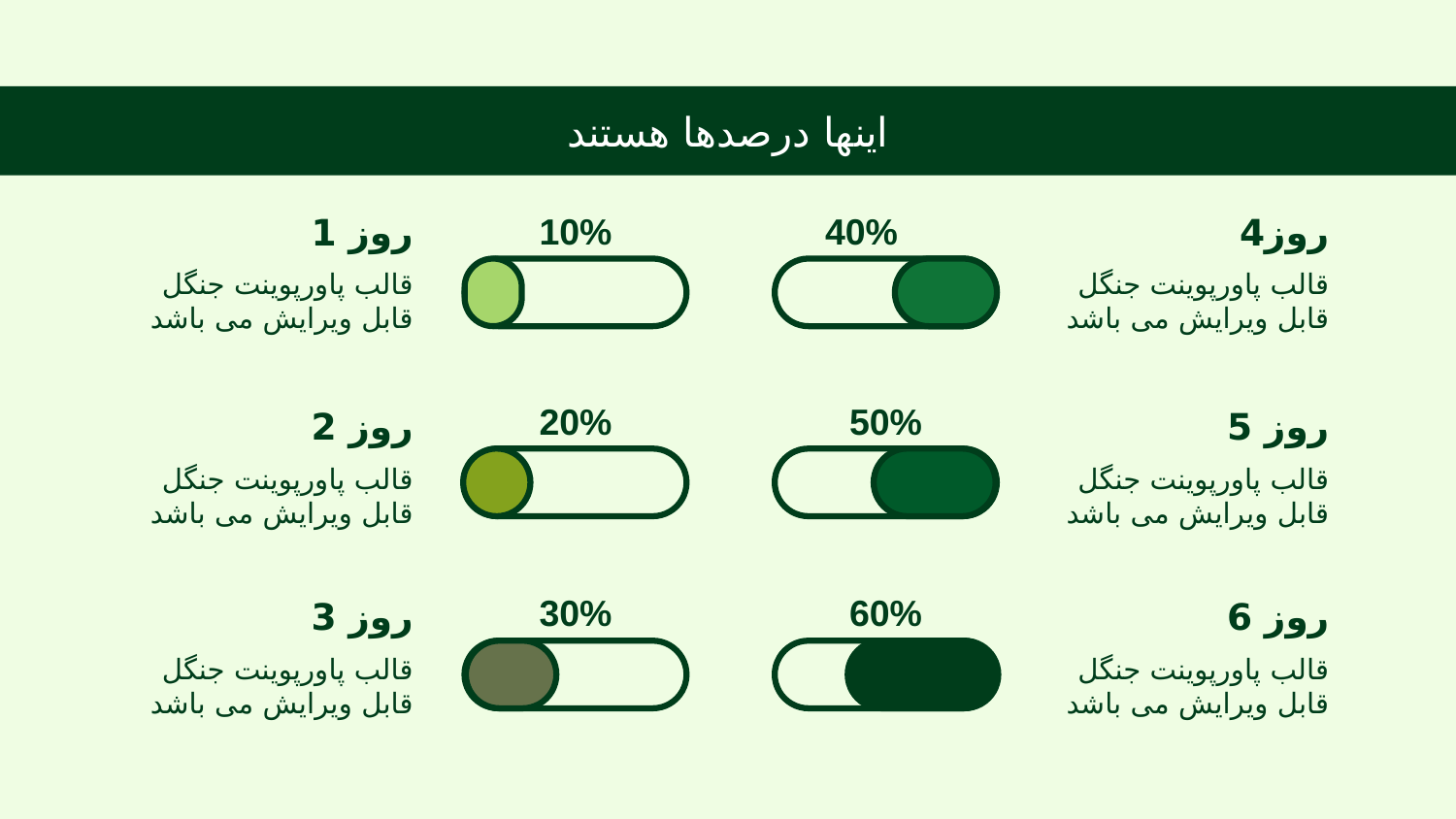

# اینها درصدها هستند
10%
40%
روز 1
روز4
قالب پاورپوینت جنگل قابل ویرایش می باشد
قالب پاورپوینت جنگل قابل ویرایش می باشد

20%
50%
روز 5
روز 2
قالب پاورپوینت جنگل قابل ویرایش می باشد
قالب پاورپوینت جنگل قابل ویرایش می باشد

30%
60%
روز 6
روز 3
قالب پاورپوینت جنگل قابل ویرایش می باشد
قالب پاورپوینت جنگل قابل ویرایش می باشد